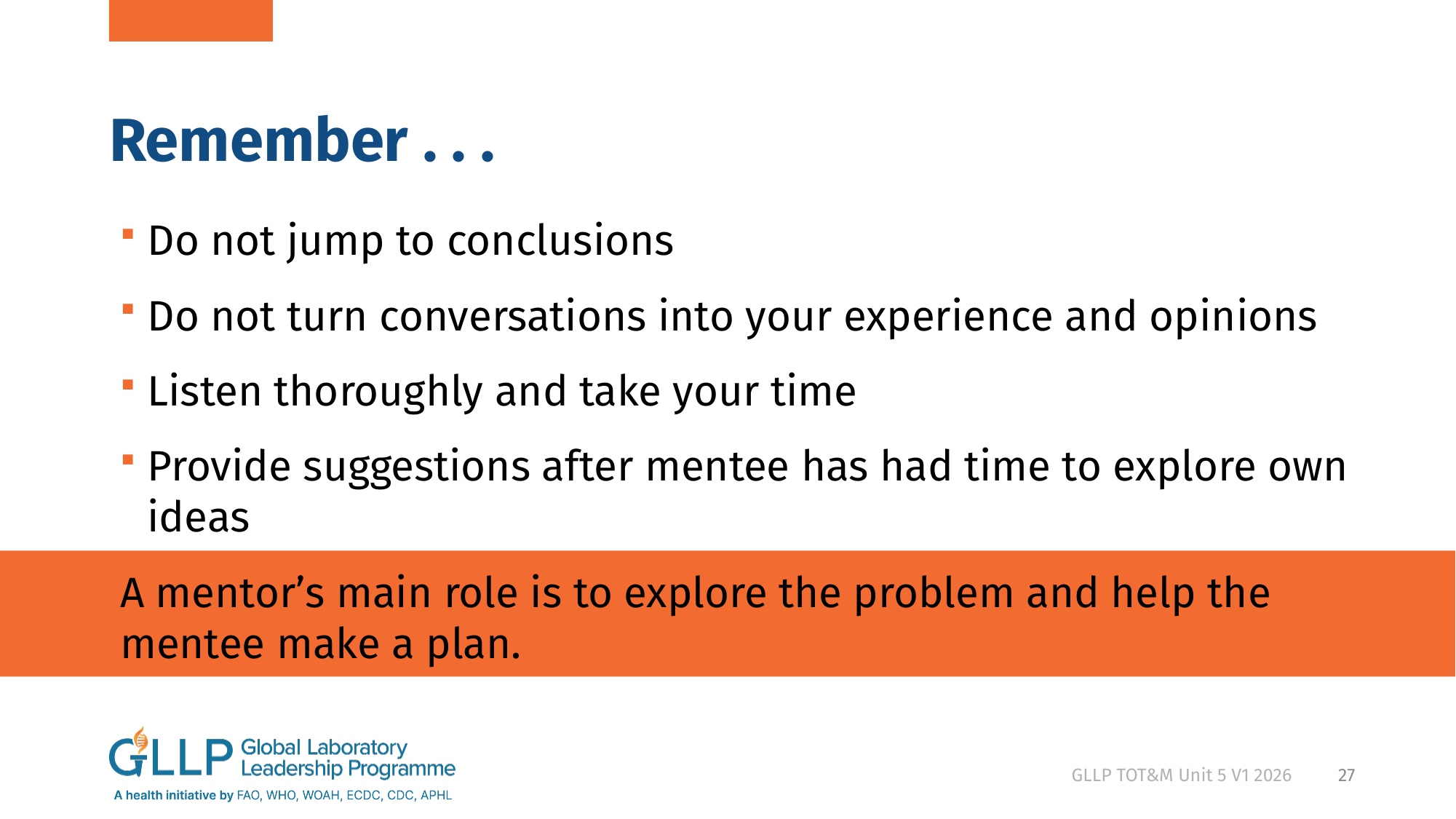

# Remember . . .
Do not jump to conclusions
Do not turn conversations into your experience and opinions
Listen thoroughly and take your time
Provide suggestions after mentee has had time to explore own ideas
A mentor’s main role is to explore the problem and help the mentee make a plan.

GLLP TOT&M Unit 5 V1 2026
27